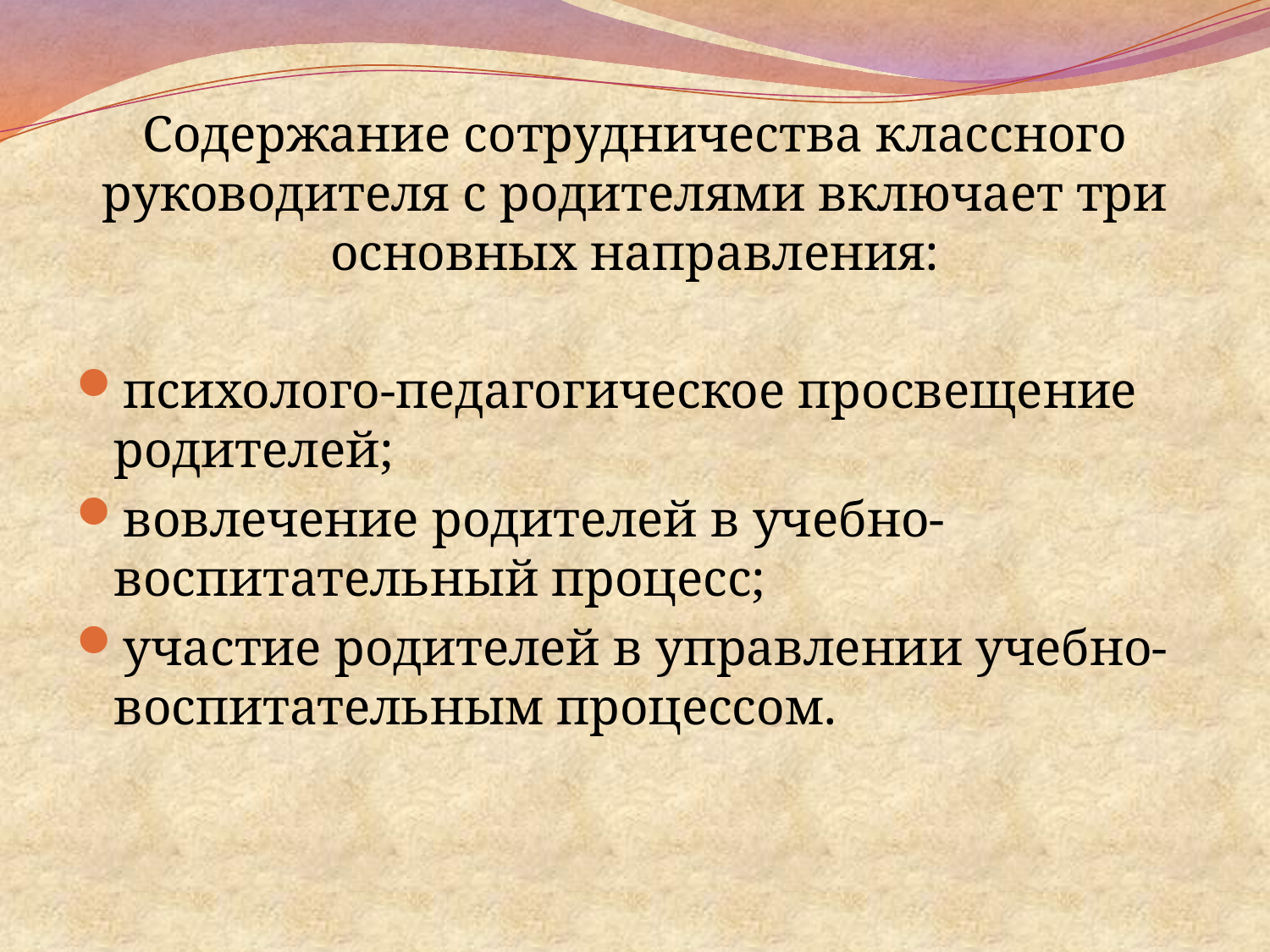

Содержание сотрудничества классного руководителя с родителями включает три основных направления:

психолого-педагогическое просвещение родителей;
вовлечение родителей в учебно-воспитательный процесс;
участие родителей в управлении учебно-воспитательным процессом.

#